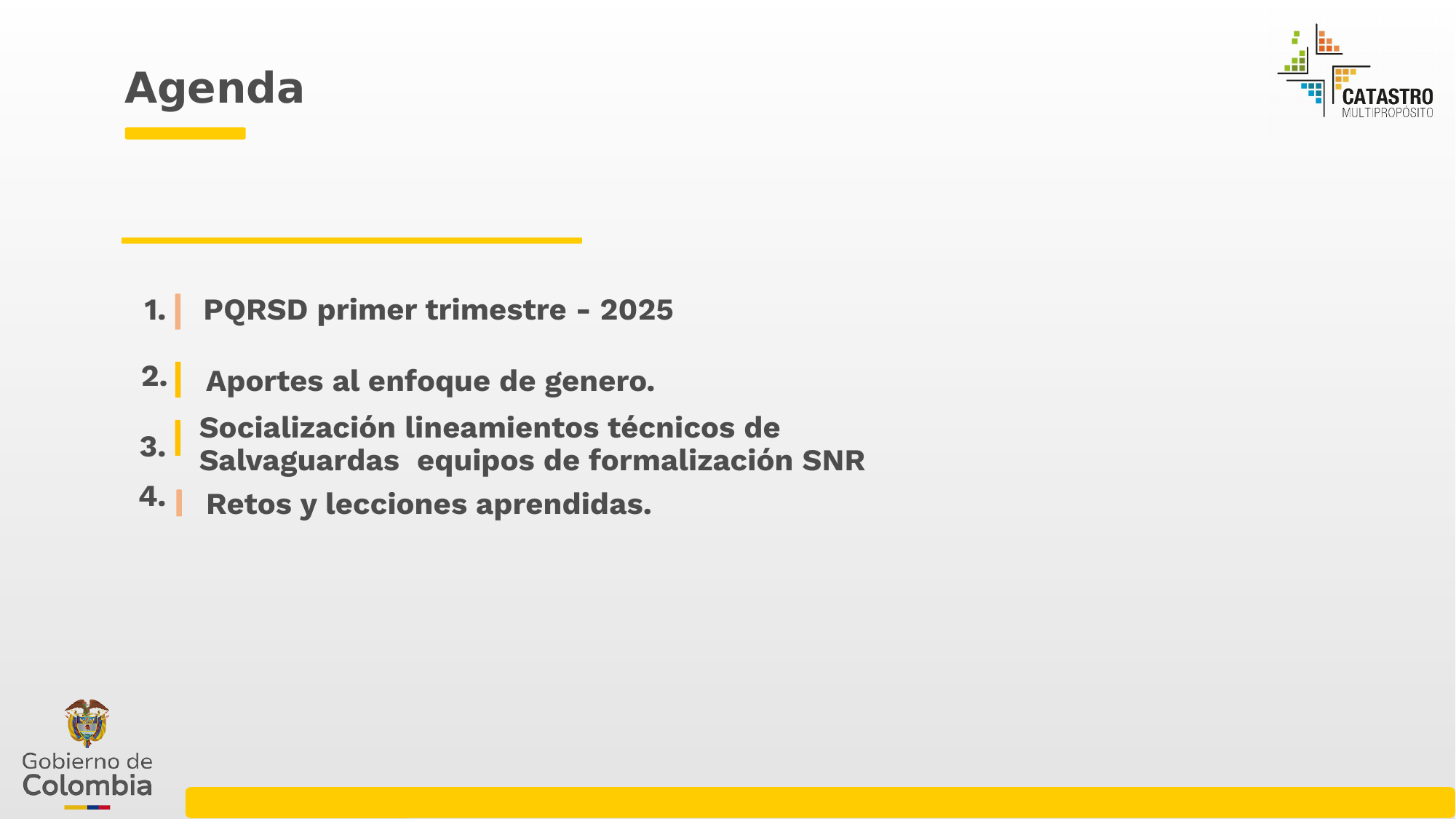

1.

PQRSD primer trimestre - 2025
2.

  Aportes al enfoque de genero.
Socialización lineamientos técnicos de Salvaguardas  equipos de formalización SNR
3.

4.
  Retos y lecciones aprendidas.